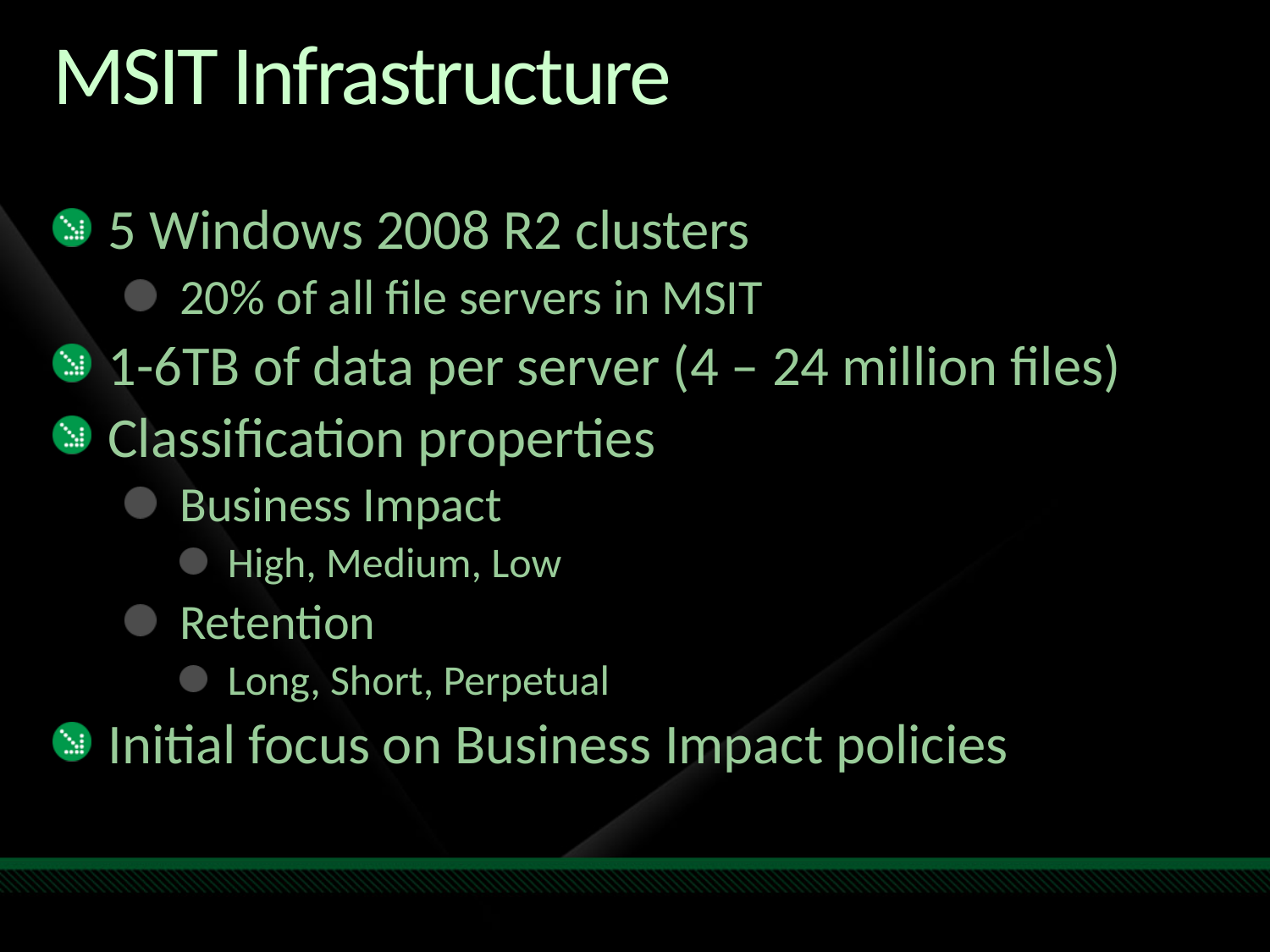

# MSIT Infrastructure
5 Windows 2008 R2 clusters
20% of all file servers in MSIT
1-6TB of data per server (4 – 24 million files)
Classification properties
Business Impact
High, Medium, Low
Retention
Long, Short, Perpetual
Initial focus on Business Impact policies